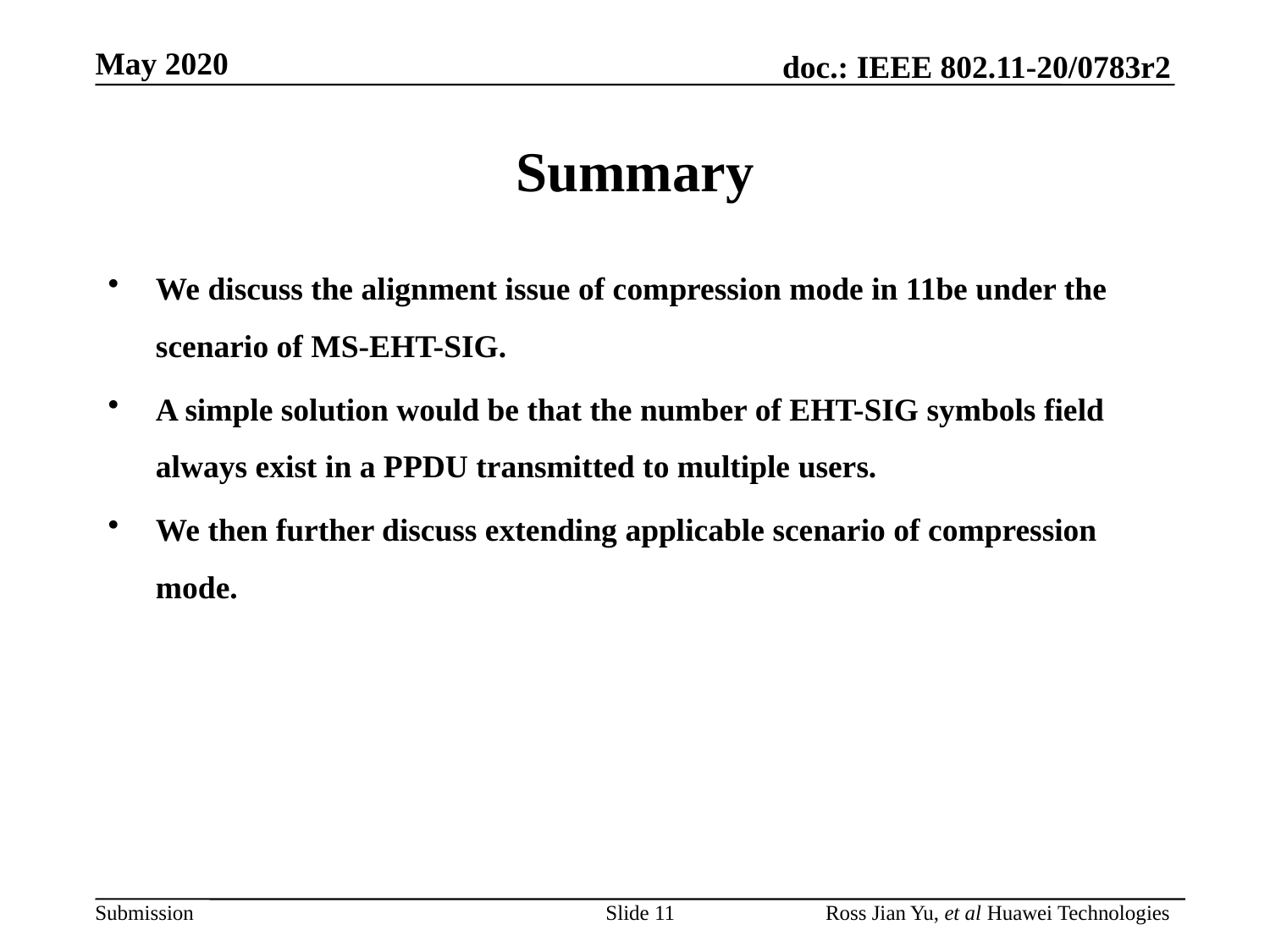

# Summary
We discuss the alignment issue of compression mode in 11be under the scenario of MS-EHT-SIG.
A simple solution would be that the number of EHT-SIG symbols field always exist in a PPDU transmitted to multiple users.
We then further discuss extending applicable scenario of compression mode.
Slide 11